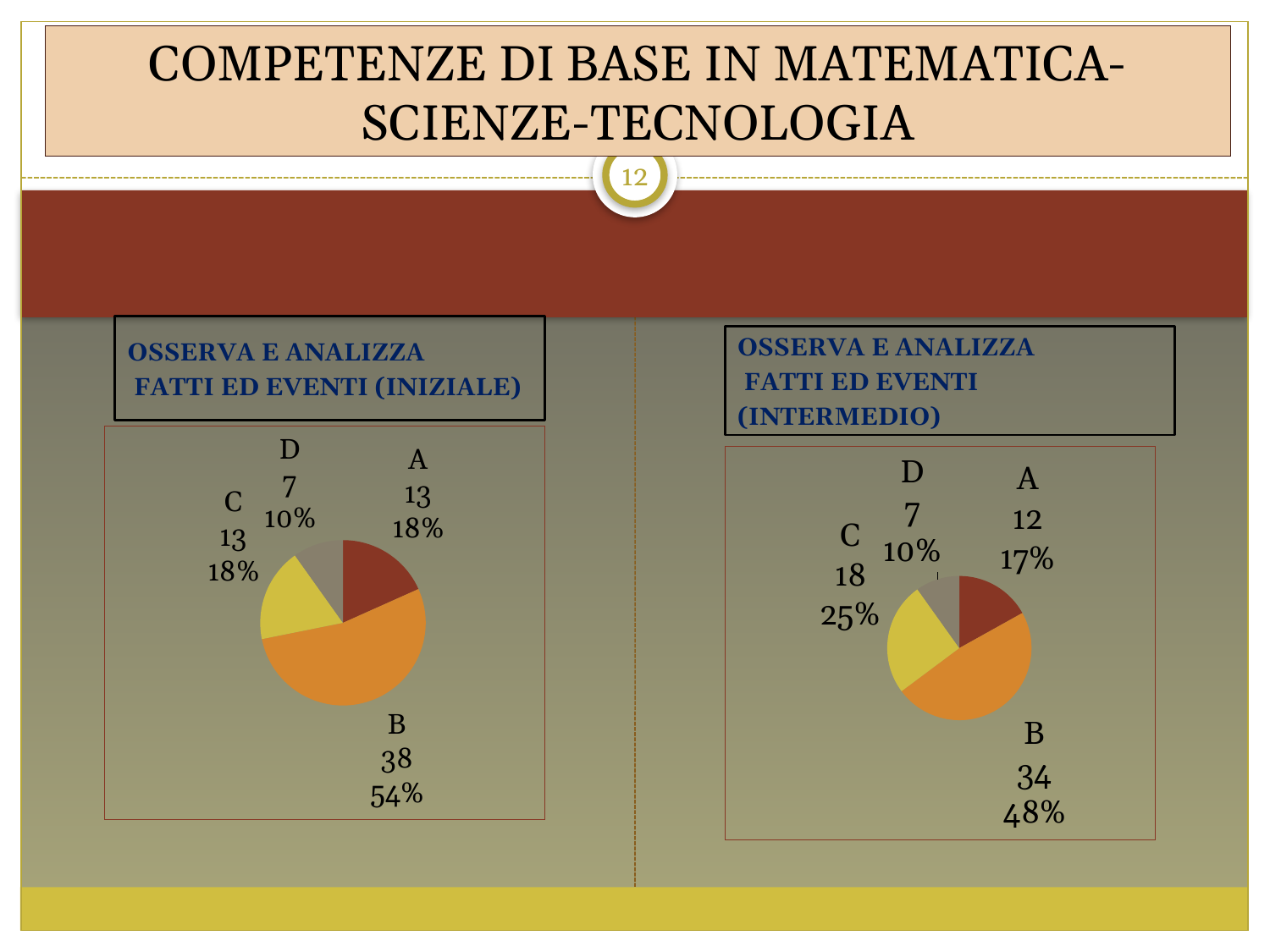

# COMPETENZE DI BASE IN MATEMATICA-SCIENZE-TECNOLOGIA
12
OSSERVA E ANALIZZA
 FATTI ED EVENTI (INIZIALE)
OSSERVA E ANALIZZA
 FATTI ED EVENTI
(INTERMEDIO)

### Chart

| Category | Vendite |
|---|---|
| A | 13.0 |
| B | 38.0 |
| C | 13.0 |
| D | 7.0 |

### Chart

| Category | Vendite |
|---|---|
| A | 12.0 |
| B | 34.0 |
| C | 18.0 |
| D | 7.0 |